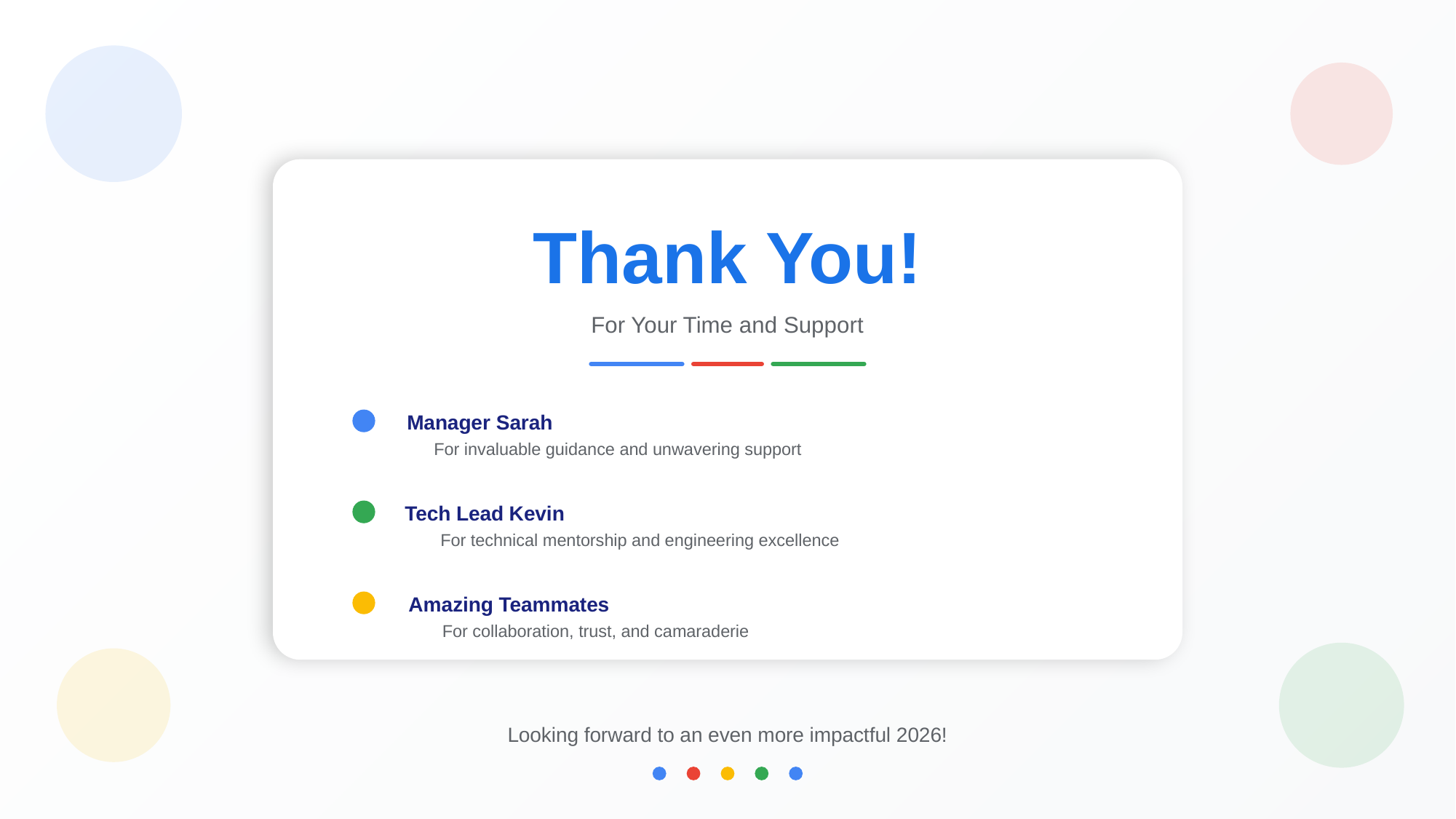

Thank You!
For Your Time and Support

Manager Sarah

For invaluable guidance and unwavering support
Tech Lead Kevin

For technical mentorship and engineering excellence
Amazing Teammates

For collaboration, trust, and camaraderie

Looking forward to an even more impactful 2026!